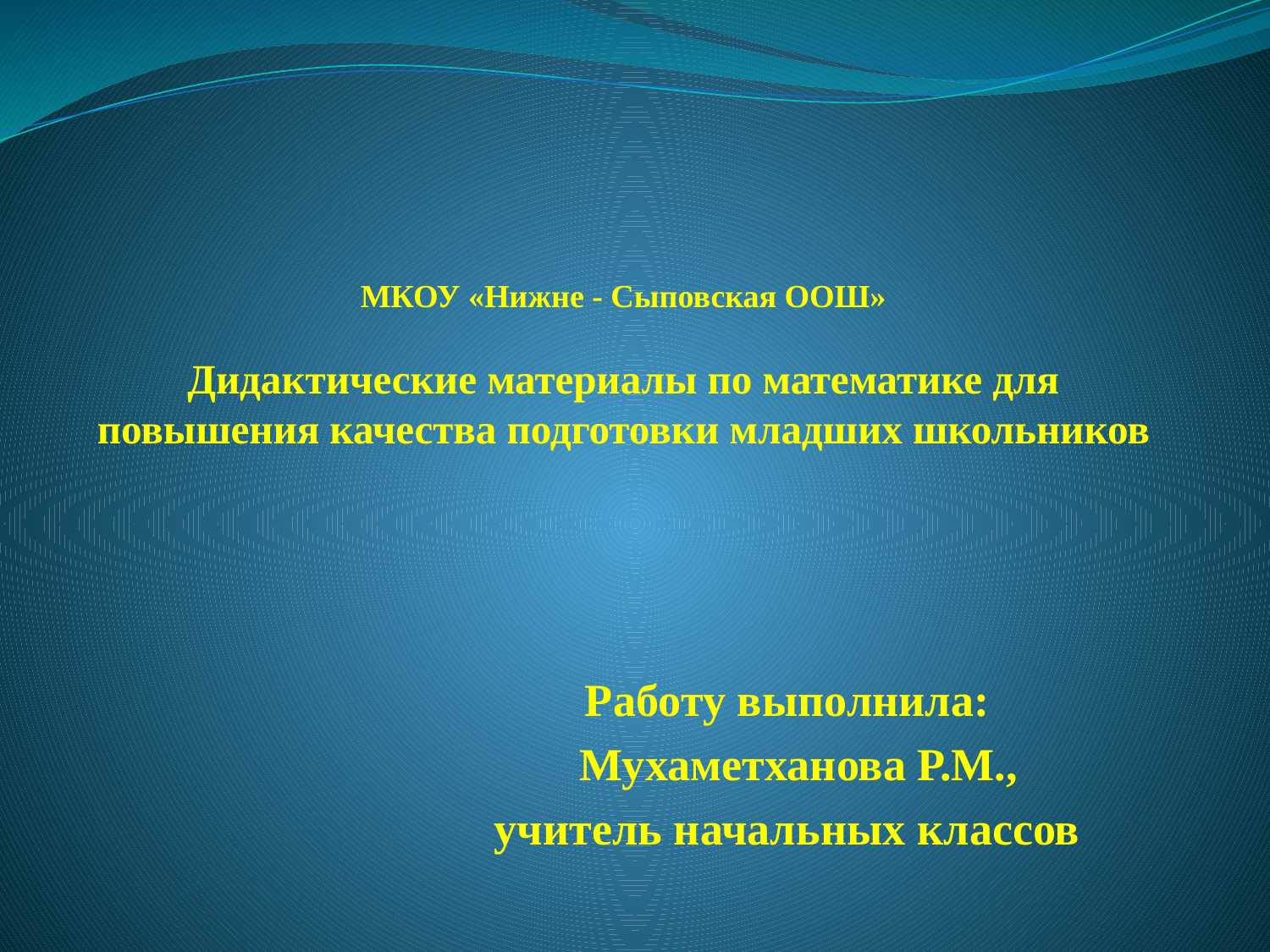

# МКОУ «Нижне - Сыповская ООШ» Дидактические материалы по математике для повышения качества подготовки младших школьников
Работу выполнила:
   Мухаметханова Р.М.,
учитель начальных классов